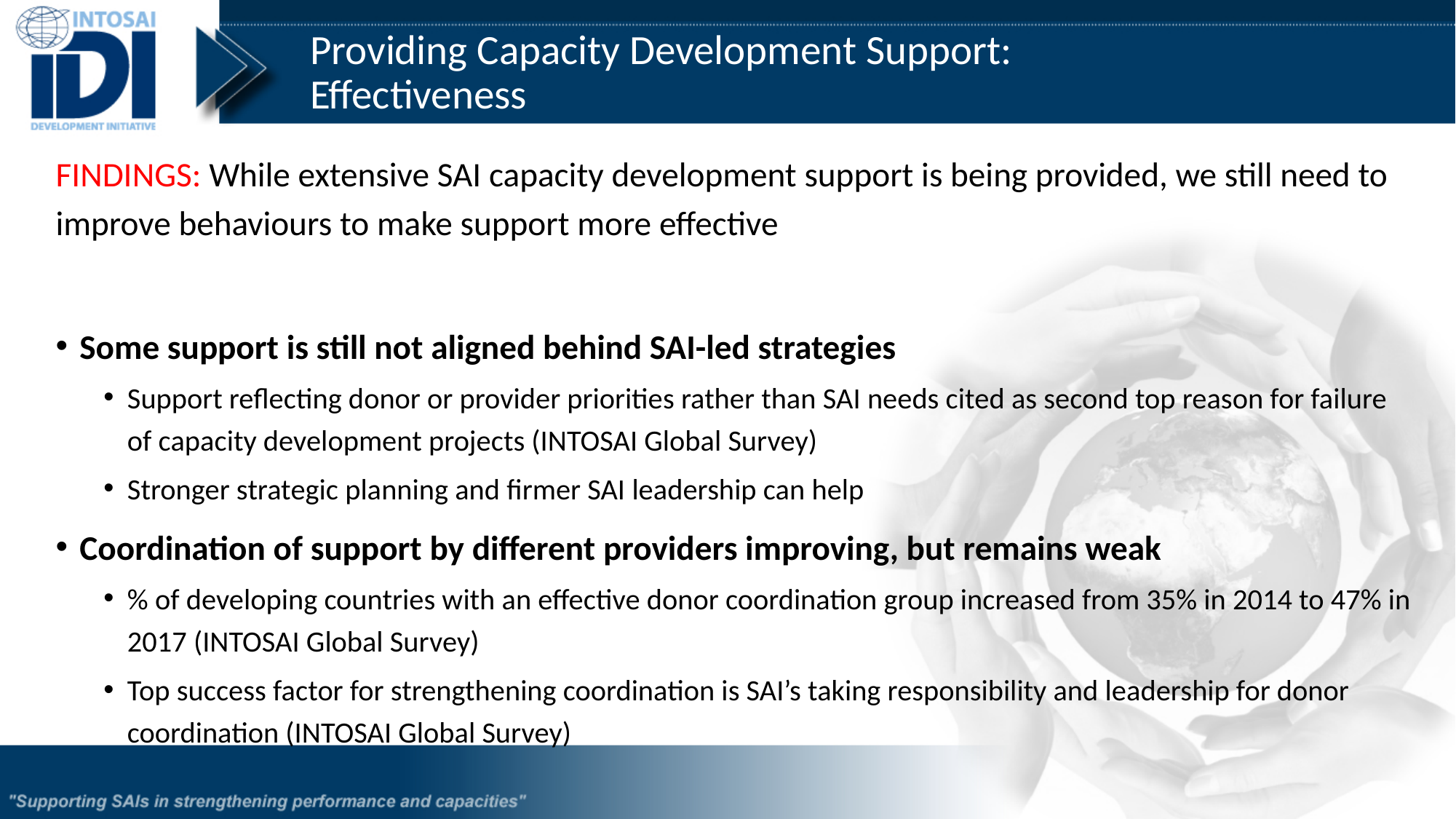

# Providing Capacity Development Support: Effectiveness
FINDINGS: While extensive SAI capacity development support is being provided, we still need to improve behaviours to make support more effective

Some support is still not aligned behind SAI-led strategies
Support reflecting donor or provider priorities rather than SAI needs cited as second top reason for failure of capacity development projects (INTOSAI Global Survey)
Stronger strategic planning and firmer SAI leadership can help
Coordination of support by different providers improving, but remains weak
% of developing countries with an effective donor coordination group increased from 35% in 2014 to 47% in 2017 (INTOSAI Global Survey)
Top success factor for strengthening coordination is SAI’s taking responsibility and leadership for donor coordination (INTOSAI Global Survey)